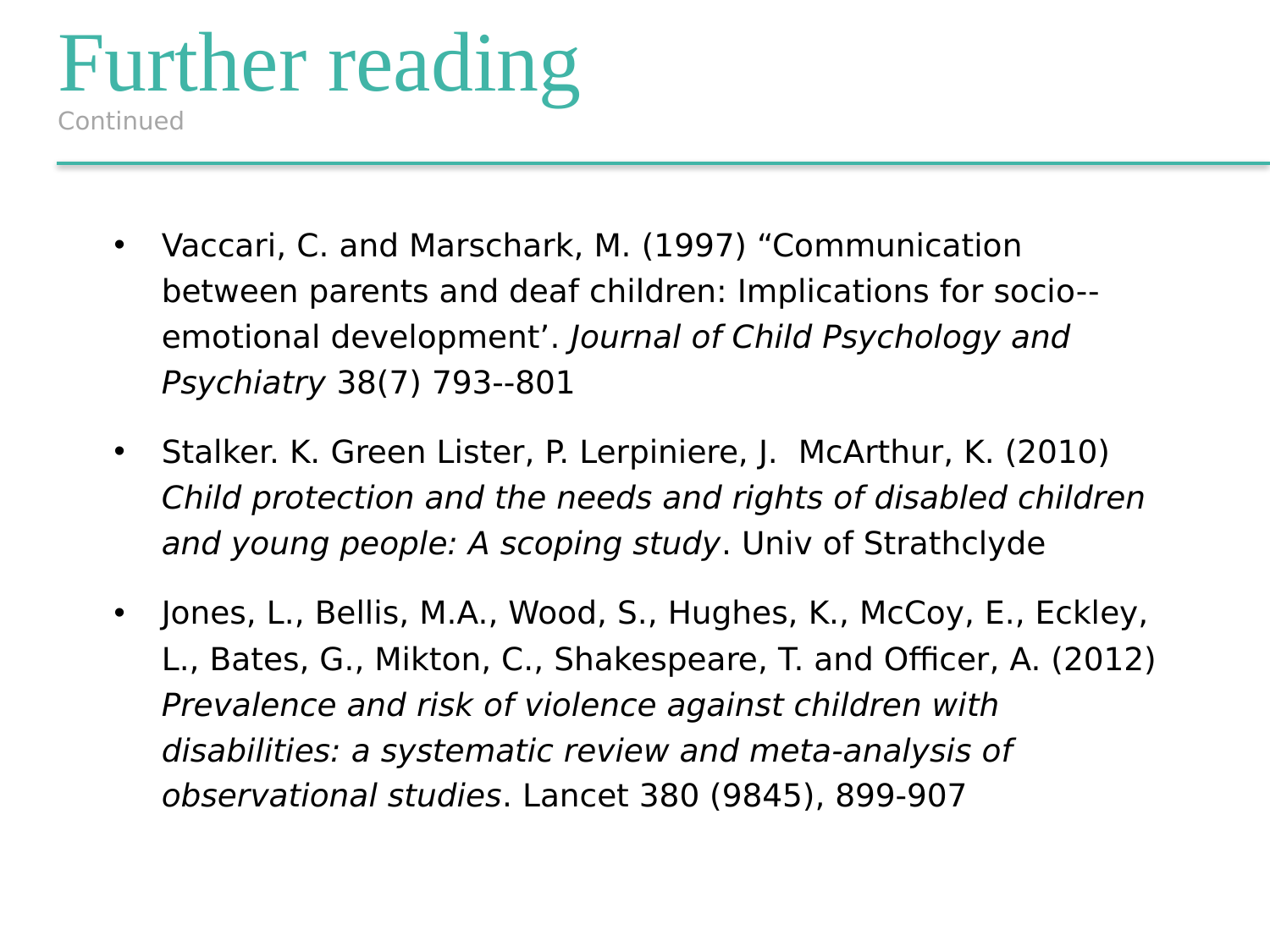

Further reading
Continued
Vaccari, C. and Marschark, M. (1997) “Communication between parents and deaf children: Implications for socio-­‐emotional development’. Journal of Child Psychology and Psychiatry 38(7) 793-­‐801
Stalker. K. Green Lister, P. Lerpiniere, J.  McArthur, K. (2010) Child protection and the needs and rights of disabled children and young people: A scoping study. Univ of Strathclyde
Jones, L., Bellis, M.A., Wood, S., Hughes, K., McCoy, E., Eckley, L., Bates, G., Mikton, C., Shakespeare, T. and Officer, A. (2012) Prevalence and risk of violence against children with disabilities: a systematic review and meta-analysis of observational studies. Lancet 380 (9845), 899-907